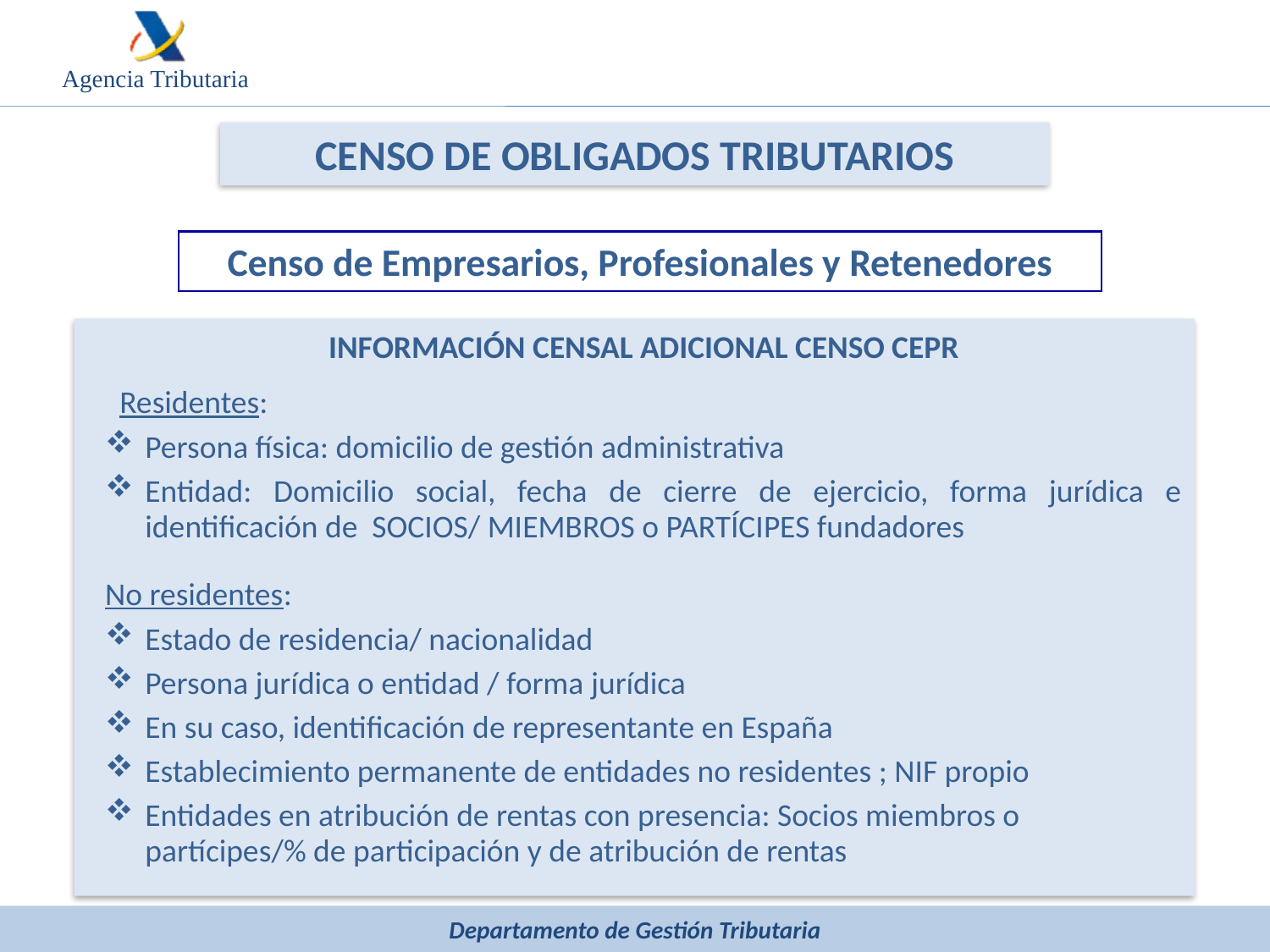

CENSO DE OBLIGADOS TRIBUTARIOS
Censo de Empresarios, Profesionales y Retenedores

INFORMACIÓN CENSAL ADICIONAL CENSO CEPR
  Residentes:
Persona física: domicilio de gestión administrativa
Entidad: Domicilio social, fecha de cierre de ejercicio, forma jurídica e identificación de  SOCIOS/ MIEMBROS o PARTÍCIPES fundadores

No residentes:
Estado de residencia/ nacionalidad
Persona jurídica o entidad / forma jurídica
En su caso, identificación de representante en España
Establecimiento permanente de entidades no residentes ; NIF propio
Entidades en atribución de rentas con presencia: Socios miembros o partícipes/% de participación y de atribución de rentas